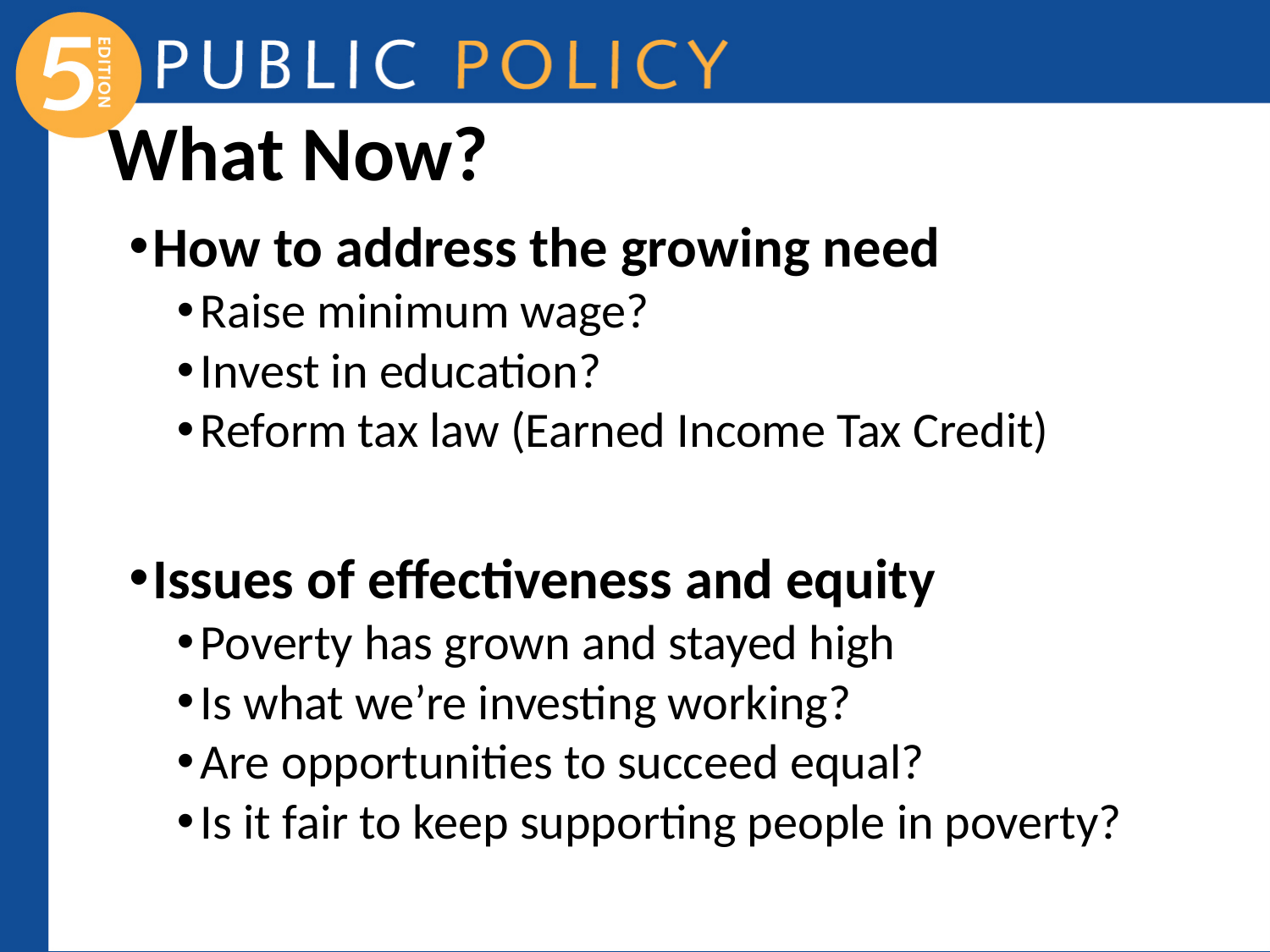

# What Now?
How to address the growing need
Raise minimum wage?
Invest in education?
Reform tax law (Earned Income Tax Credit)

Issues of effectiveness and equity
Poverty has grown and stayed high
Is what we’re investing working?
Are opportunities to succeed equal?
Is it fair to keep supporting people in poverty?